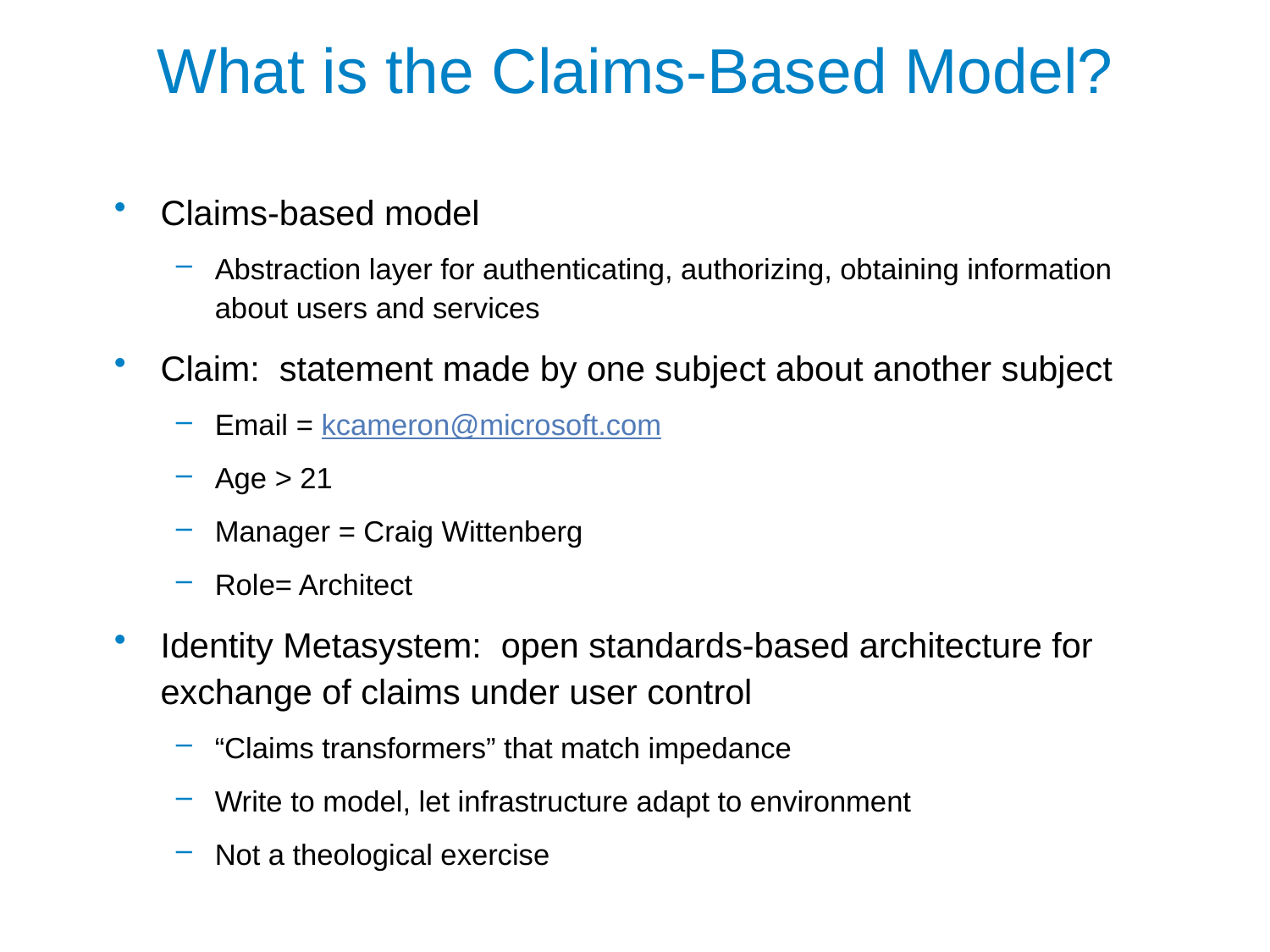

# What is the Claims-Based Model?
Claims-based model
Abstraction layer for authenticating, authorizing, obtaining information about users and services
Claim:  statement made by one subject about another subject
Email = kcameron@microsoft.com
Age > 21
Manager = Craig Wittenberg
Role= Architect
Identity Metasystem:  open standards-based architecture for exchange of claims under user control
“Claims transformers” that match impedance
Write to model, let infrastructure adapt to environment
Not a theological exercise